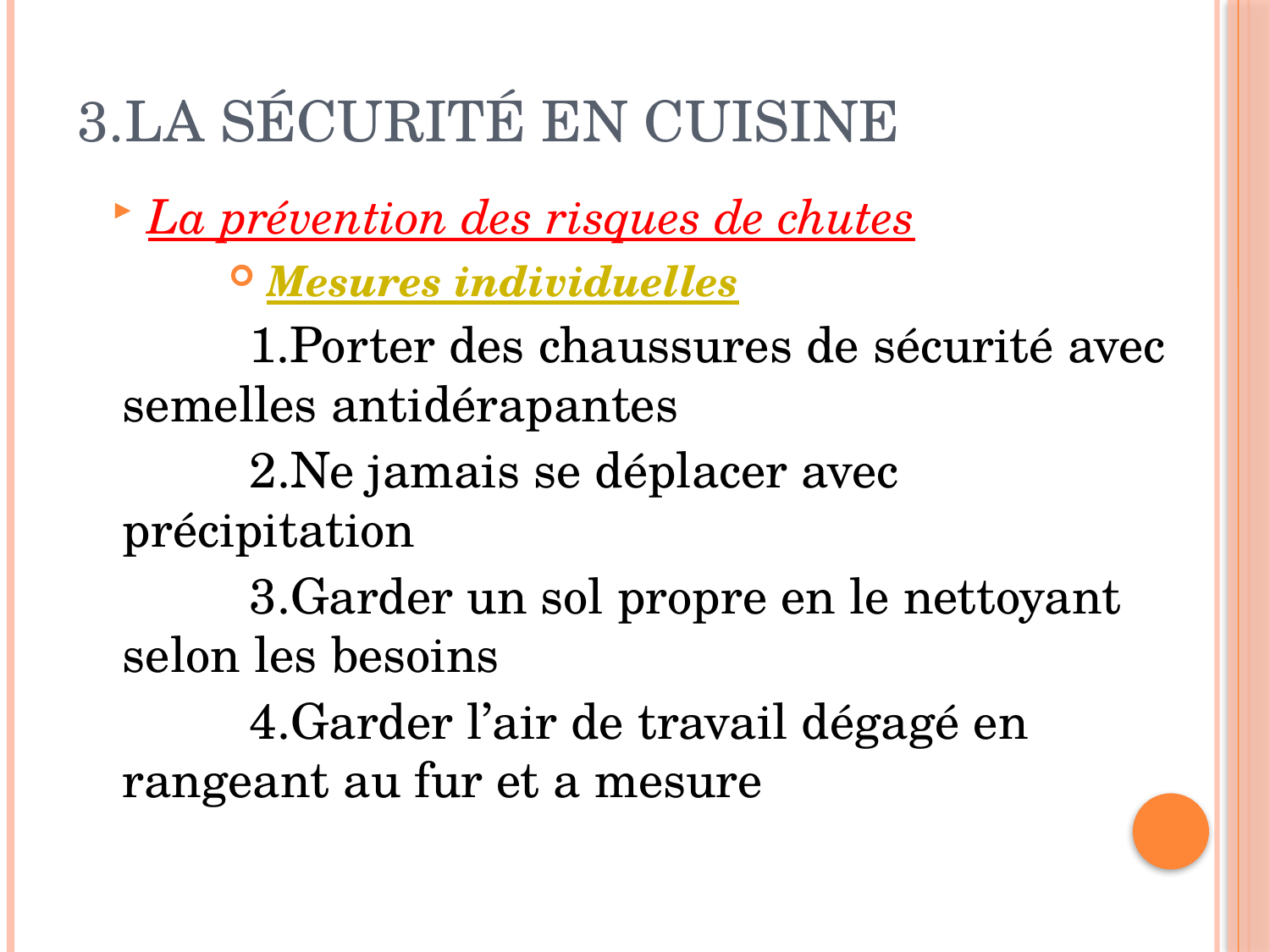

# 3.La sécurité en cuisine
La prévention des risques de chutes
Mesures individuelles
		1.Porter des chaussures de sécurité avec semelles antidérapantes
		2.Ne jamais se déplacer avec précipitation
		3.Garder un sol propre en le nettoyant selon les besoins
		4.Garder l’air de travail dégagé en rangeant au fur et a mesure